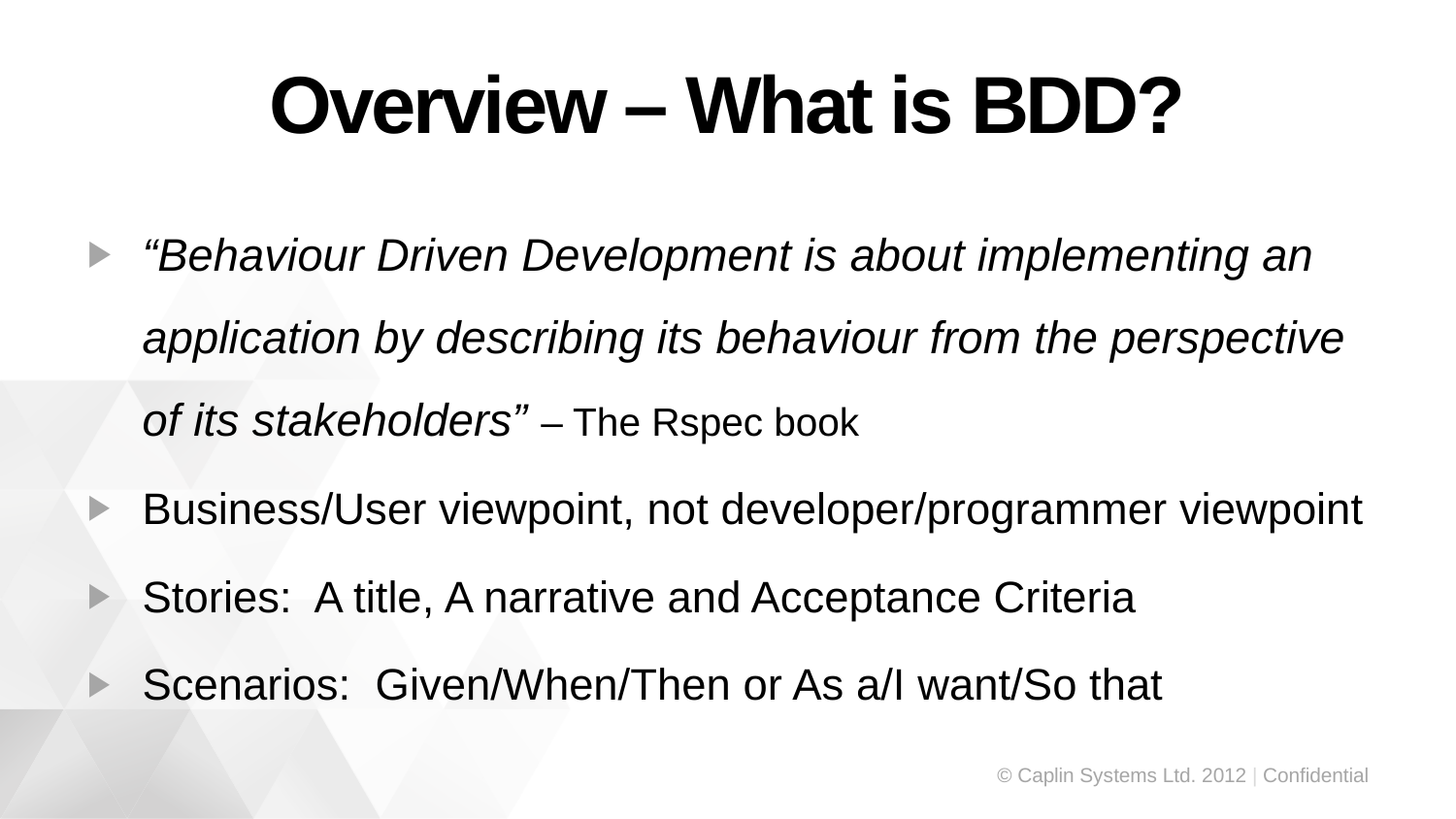

# Overview – What is BDD?
“Behaviour Driven Development is about implementing an application by describing its behaviour from the perspective of its stakeholders” – The Rspec book
Business/User viewpoint, not developer/programmer viewpoint
Stories:  A title, A narrative and Acceptance Criteria
Scenarios:  Given/When/Then or As a/I want/So that